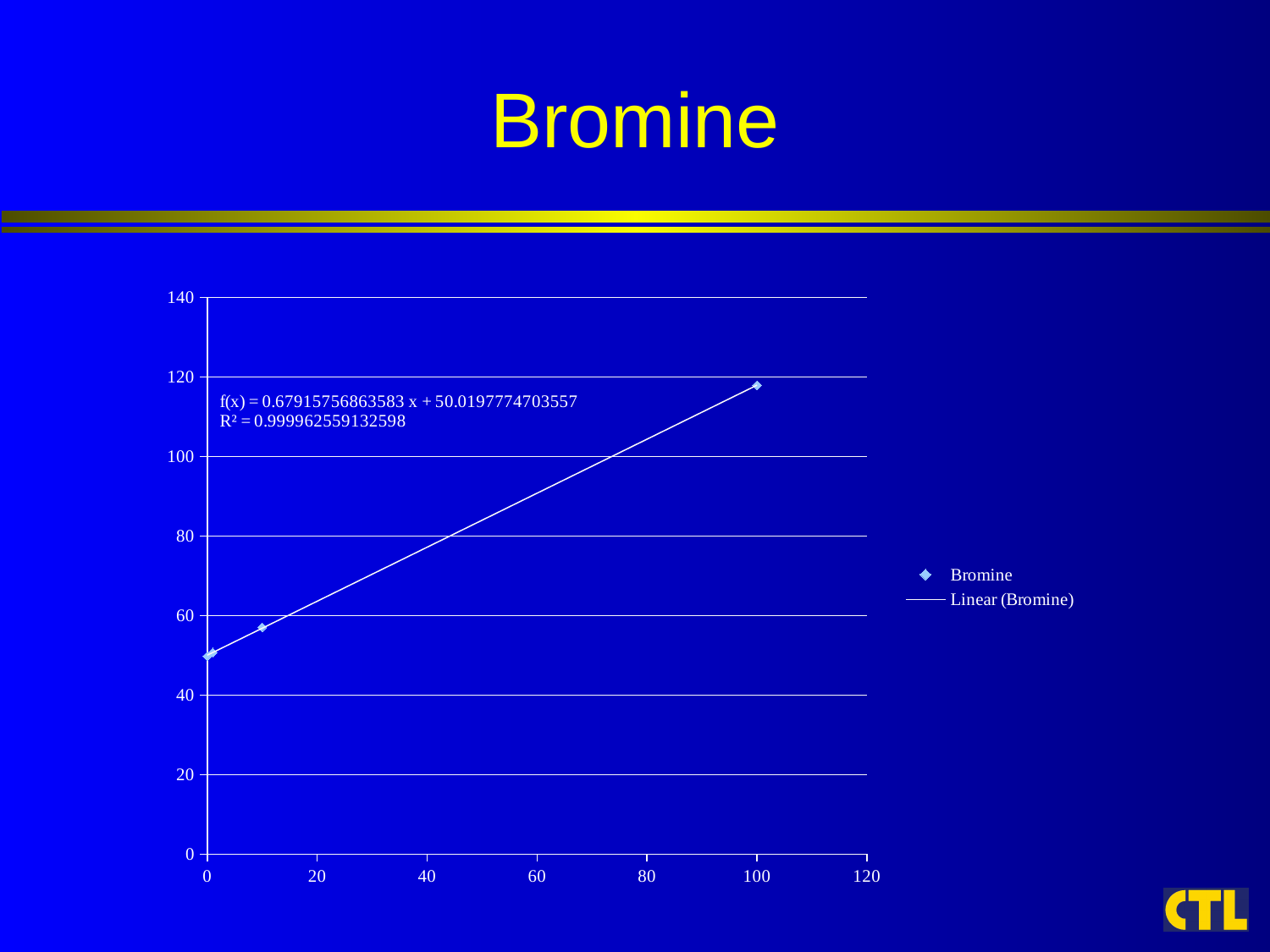

# Bromine

### Chart

| Category |  |
|---|---|